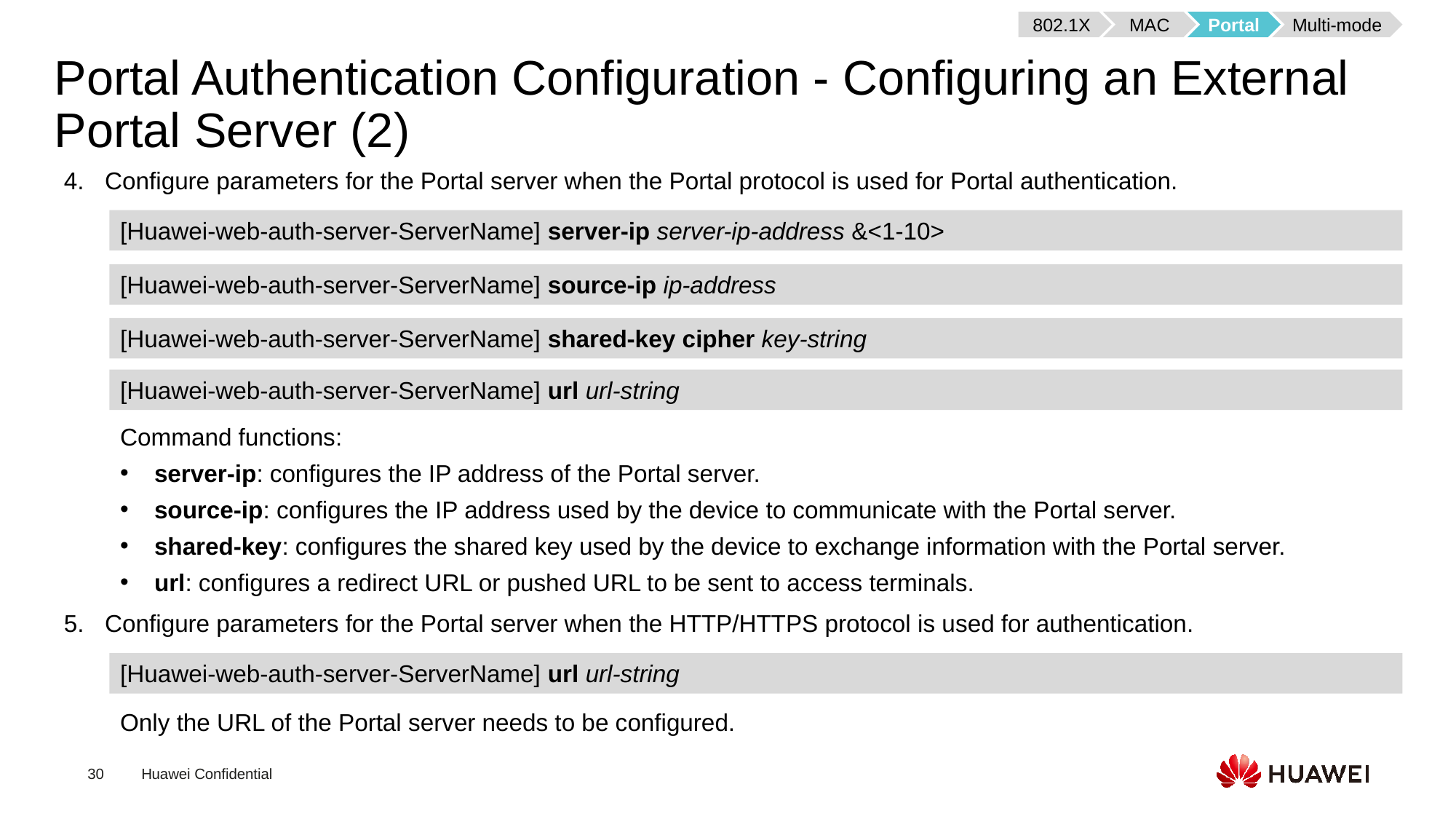

802.1X
MAC
Portal
Multi-mode
# Portal Authentication Configuration - Configuring an External Portal Server (2)
Configure parameters for the Portal server when the Portal protocol is used for Portal authentication.
[Huawei-web-auth-server-ServerName] server-ip server-ip-address &<1-10>
[Huawei-web-auth-server-ServerName] source-ip ip-address
[Huawei-web-auth-server-ServerName] shared-key cipher key-string
[Huawei-web-auth-server-ServerName] url url-string
Command functions:
server-ip: configures the IP address of the Portal server.
source-ip: configures the IP address used by the device to communicate with the Portal server.
shared-key: configures the shared key used by the device to exchange information with the Portal server.
url: configures a redirect URL or pushed URL to be sent to access terminals.
Configure parameters for the Portal server when the HTTP/HTTPS protocol is used for authentication.
[Huawei-web-auth-server-ServerName] url url-string
Only the URL of the Portal server needs to be configured.